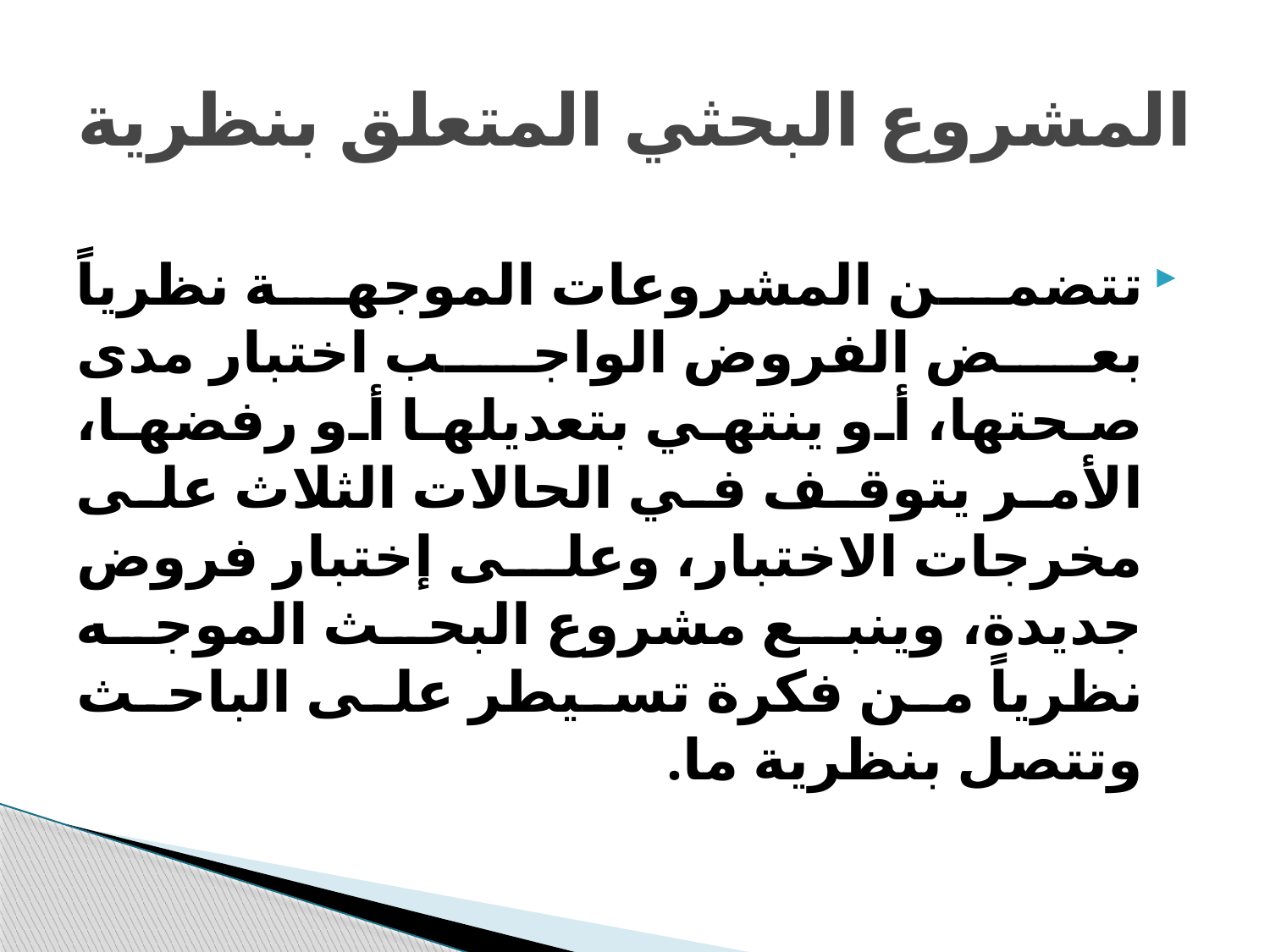

# المشروع البحثي المتعلق بنظرية
تتضمن المشروعات الموجهة نظرياً بعض الفروض الواجب اختبار مدى صحتها، أو ينتهي بتعديلها أو رفضها، الأمر يتوقف في الحالات الثلاث على مخرجات الاختبار، وعلى إختبار فروض جديدة، وينبع مشروع البحث الموجه نظرياً من فكرة تسيطر على الباحث وتتصل بنظرية ما.